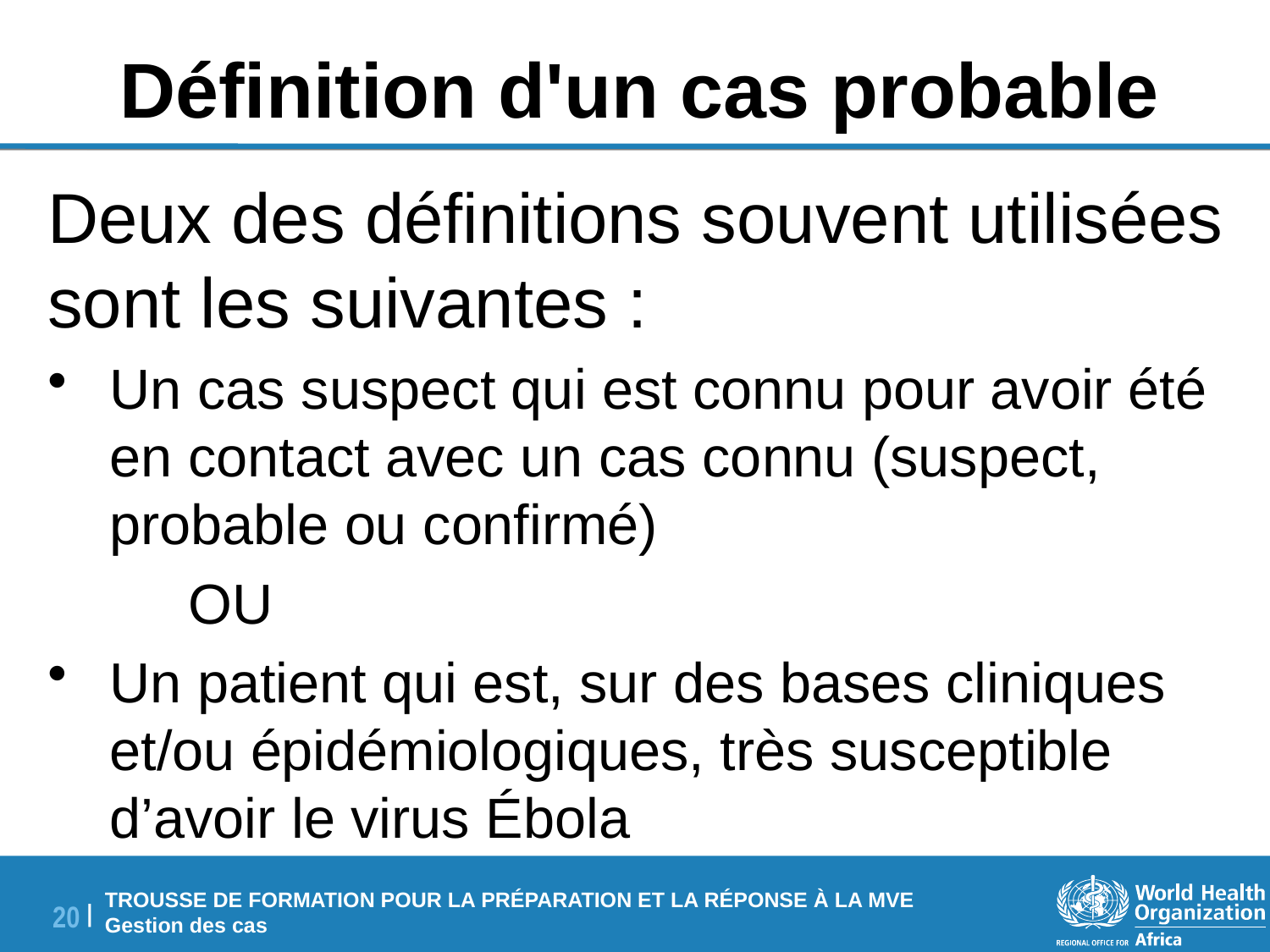

# Définition d'un cas probable
Deux des définitions souvent utilisées sont les suivantes :
Un cas suspect qui est connu pour avoir été en contact avec un cas connu (suspect, probable ou confirmé)
         OU
Un patient qui est, sur des bases cliniques et/ou épidémiologiques, très susceptible d’avoir le virus Ébola